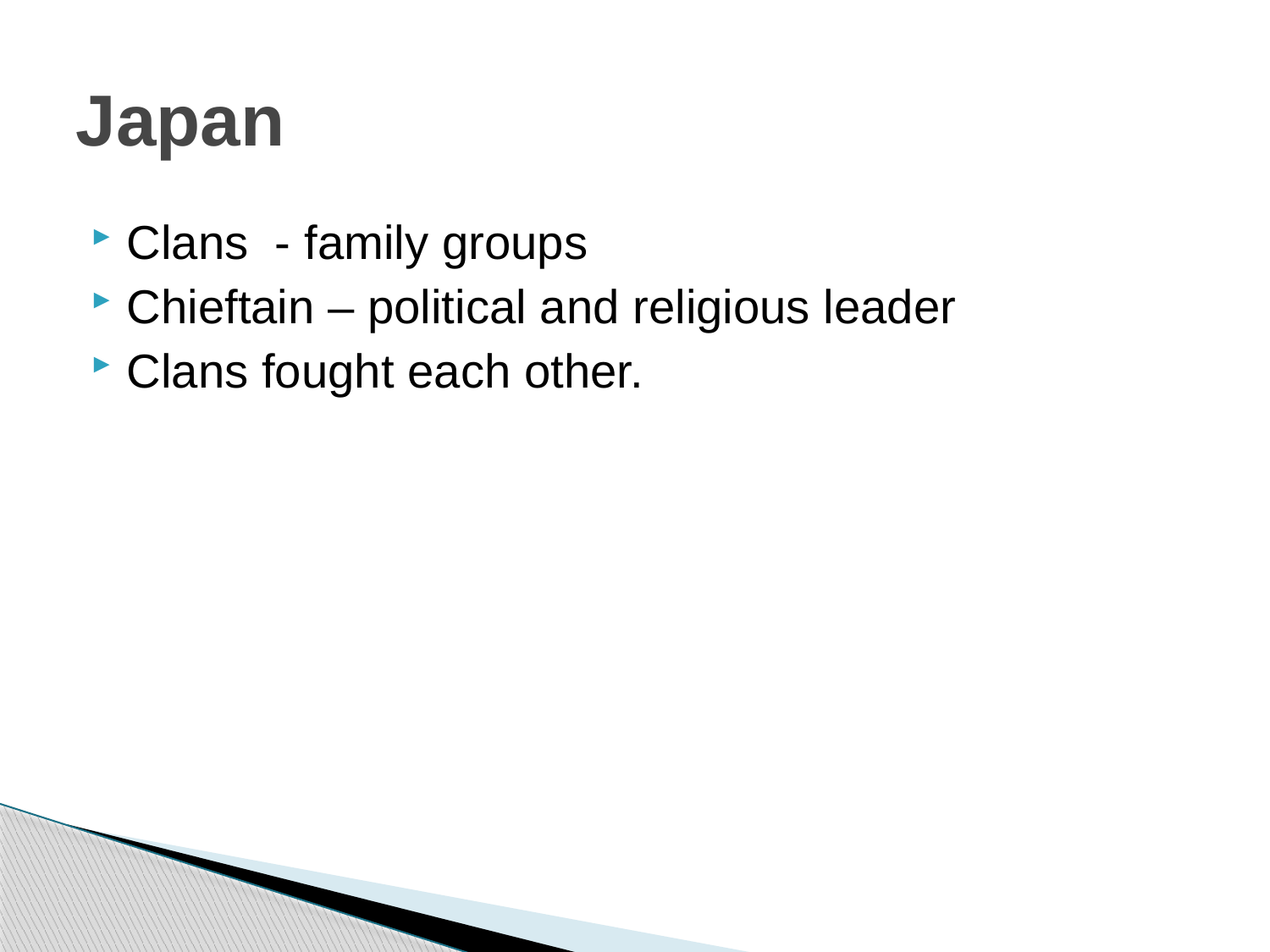

# Japan
Clans  - family groups
Chieftain – political and religious leader
Clans fought each other.